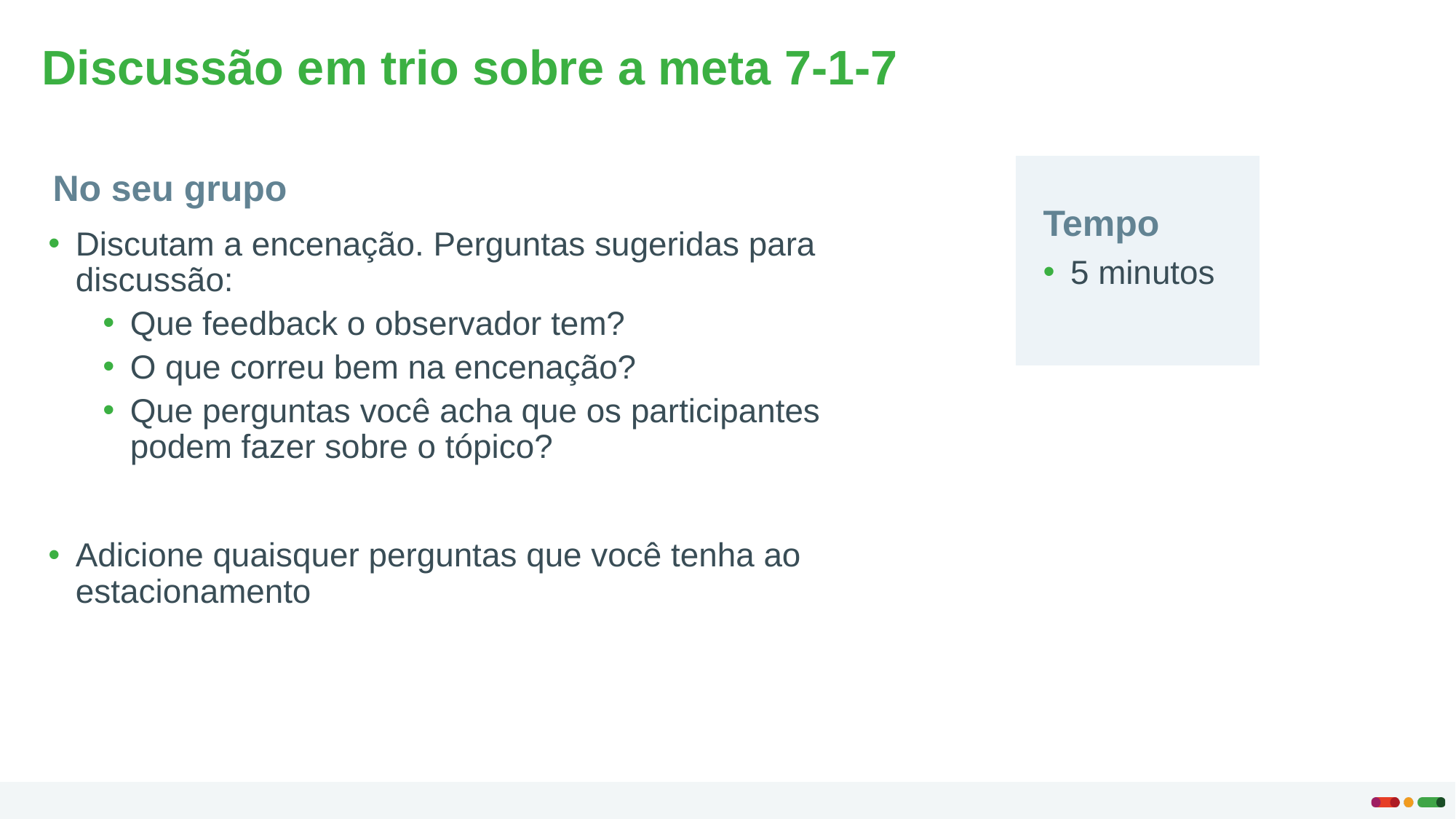

# Discussão em trio sobre a meta 7-1-7
No seu grupo
Tempo

Discutam a encenação. Perguntas sugeridas para discussão:
Que feedback o observador tem?
O que correu bem na encenação?
Que perguntas você acha que os participantes podem fazer sobre o tópico?

Adicione quaisquer perguntas que você tenha ao estacionamento
5 minutos